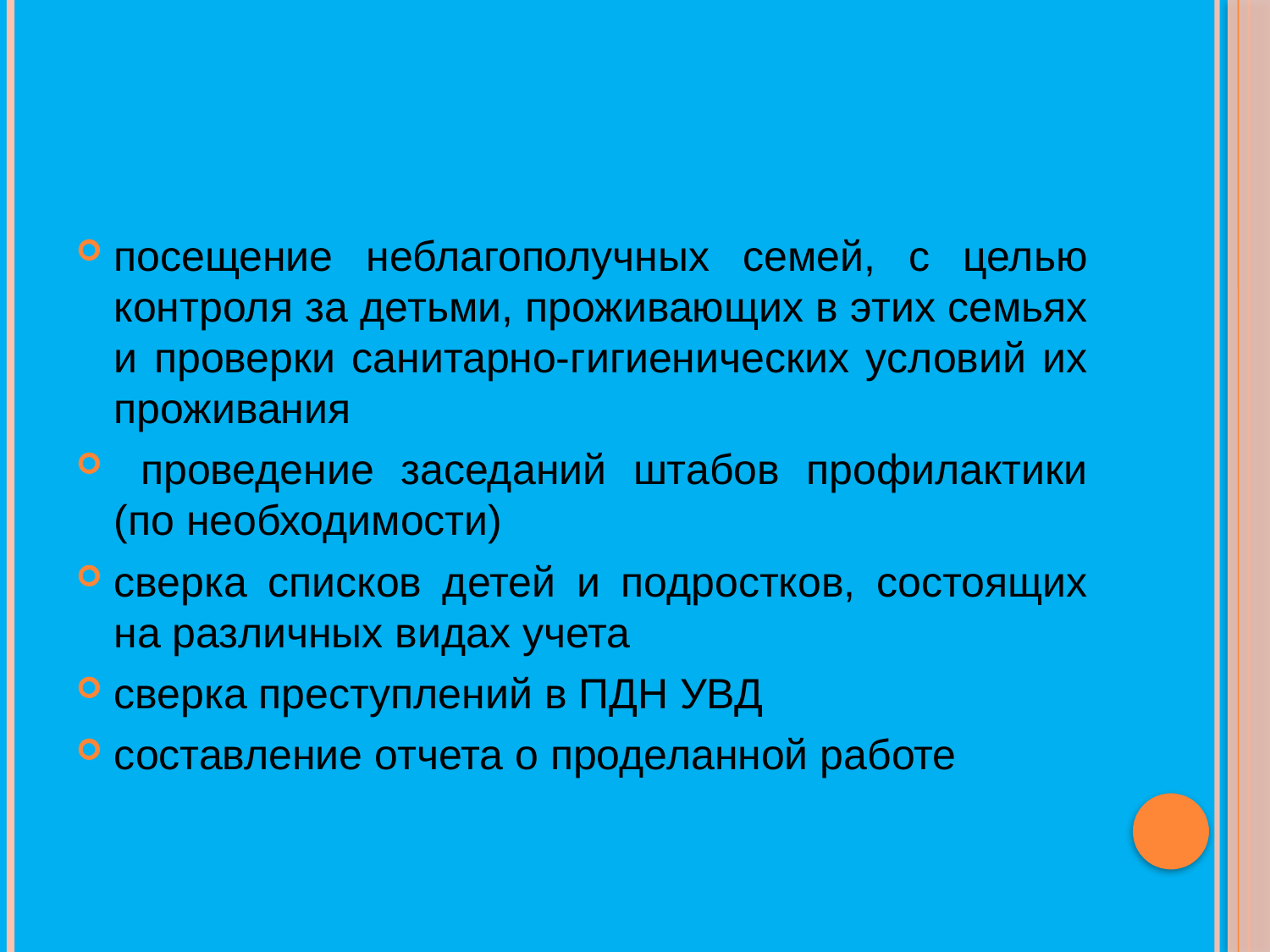

#
посещение неблагополучных семей, с целью контроля за детьми, проживающих в этих семьях и проверки санитарно-гигиенических условий их проживания
 проведение заседаний штабов профилактики (по необходимости)
сверка списков детей и подростков, состоящих на различных видах учета
сверка преступлений в ПДН УВД
составление отчета о проделанной работе